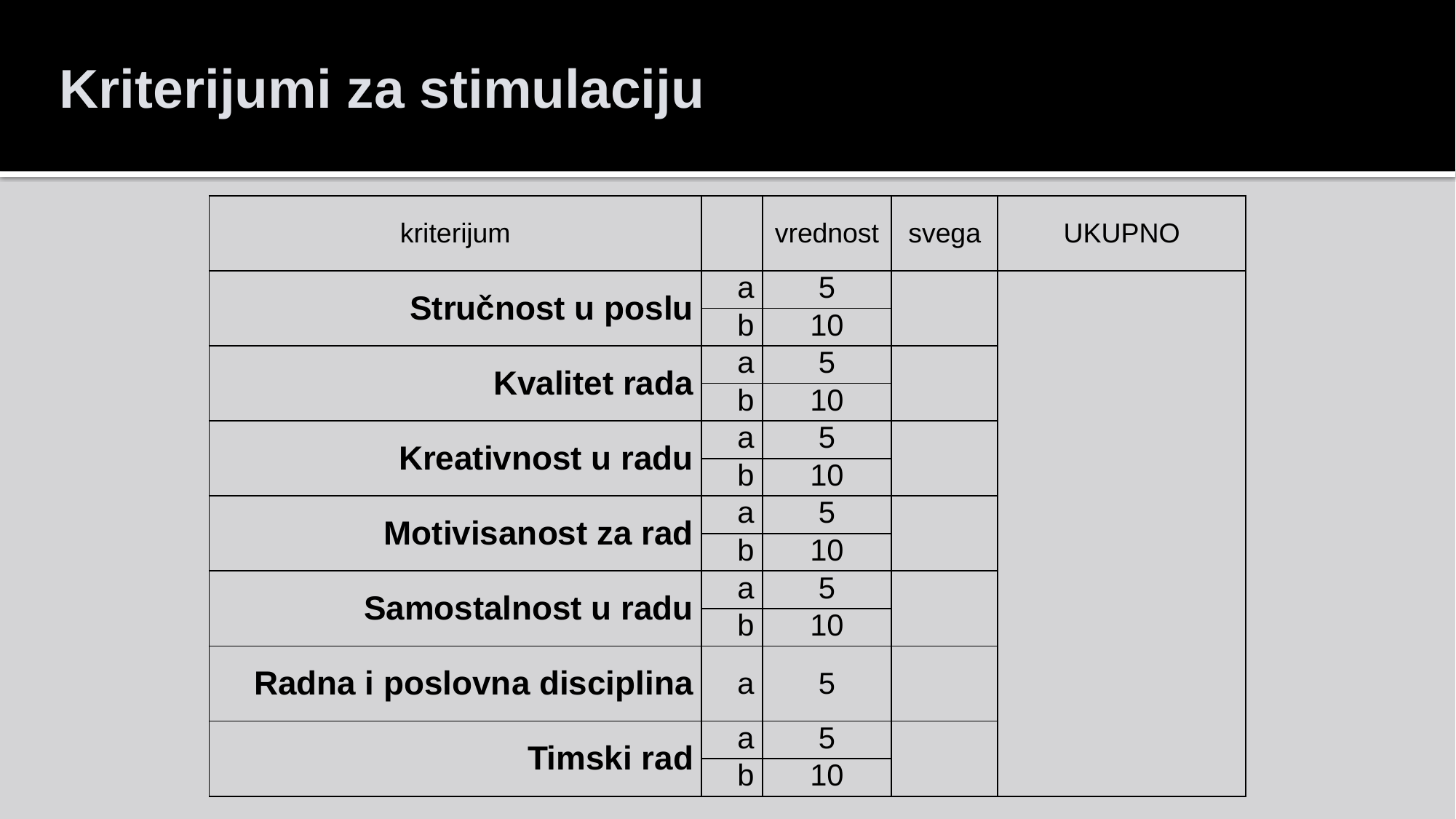

Kriterijumi za stimulaciju

| kriterijum |  | vrednost | svega | UKUPNO |
| --- | --- | --- | --- | --- |
| Stručnost u poslu | a | 5 |  |  |
|  | b | 10 |  |  |
| Kvalitet rada | a | 5 |  |  |
|  | b | 10 |  |  |
| Kreativnost u radu | a | 5 |  |  |
|  | b | 10 |  |  |
| Motivisanost za rad | a | 5 |  |  |
|  | b | 10 |  |  |
| Samostalnost u radu | a | 5 |  |  |
|  | b | 10 |  |  |
| Radna i poslovna disciplina | a | 5 |  |  |
| Timski rad | a | 5 |  |  |
|  | b | 10 |  |  |